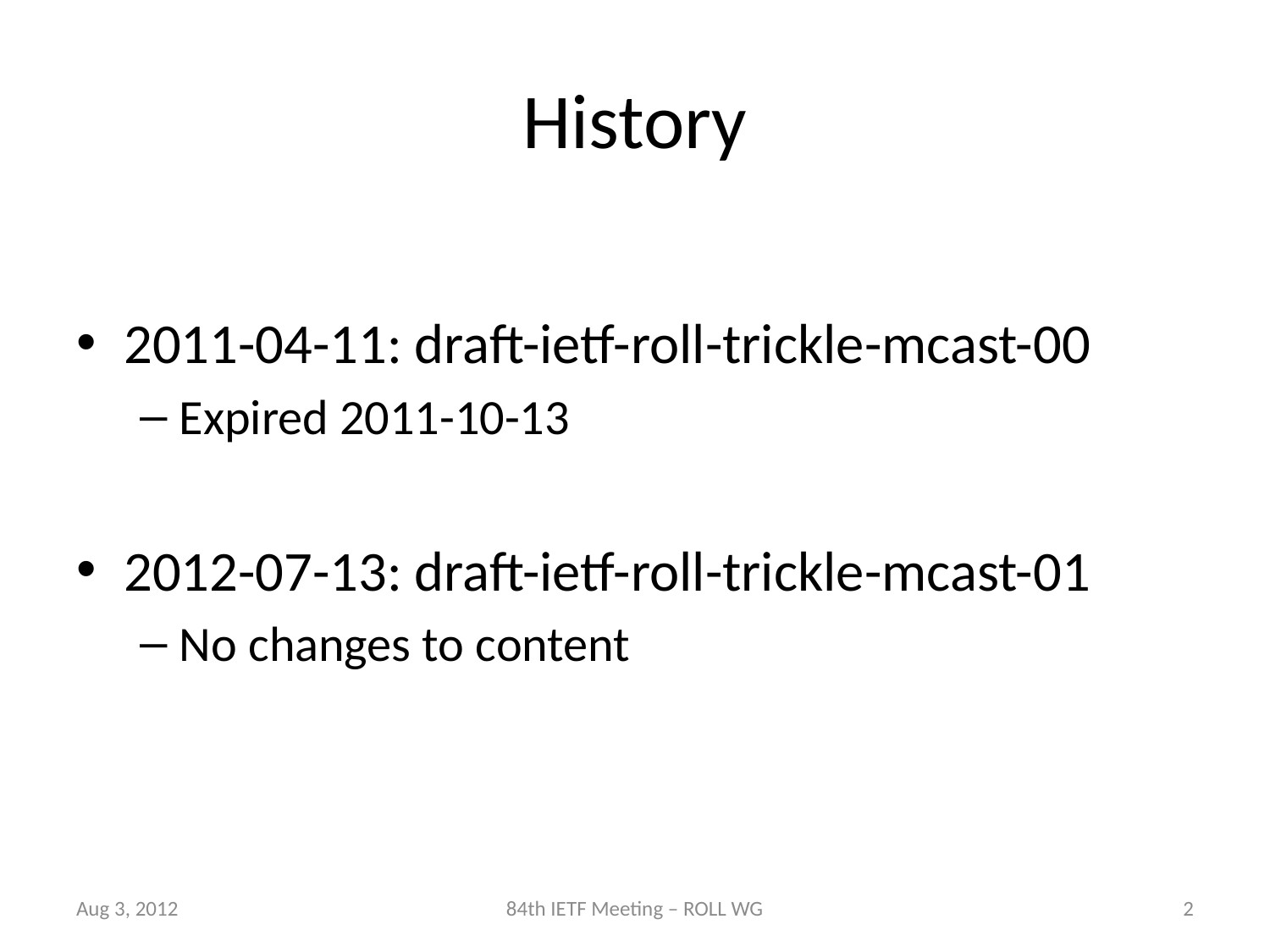

# History

2011-04-11: draft-ietf-roll-trickle-mcast-00
Expired 2011-10-13

2012-07-13: draft-ietf-roll-trickle-mcast-01
No changes to content
Aug 3, 2012
84th IETF Meeting – ROLL WG
2